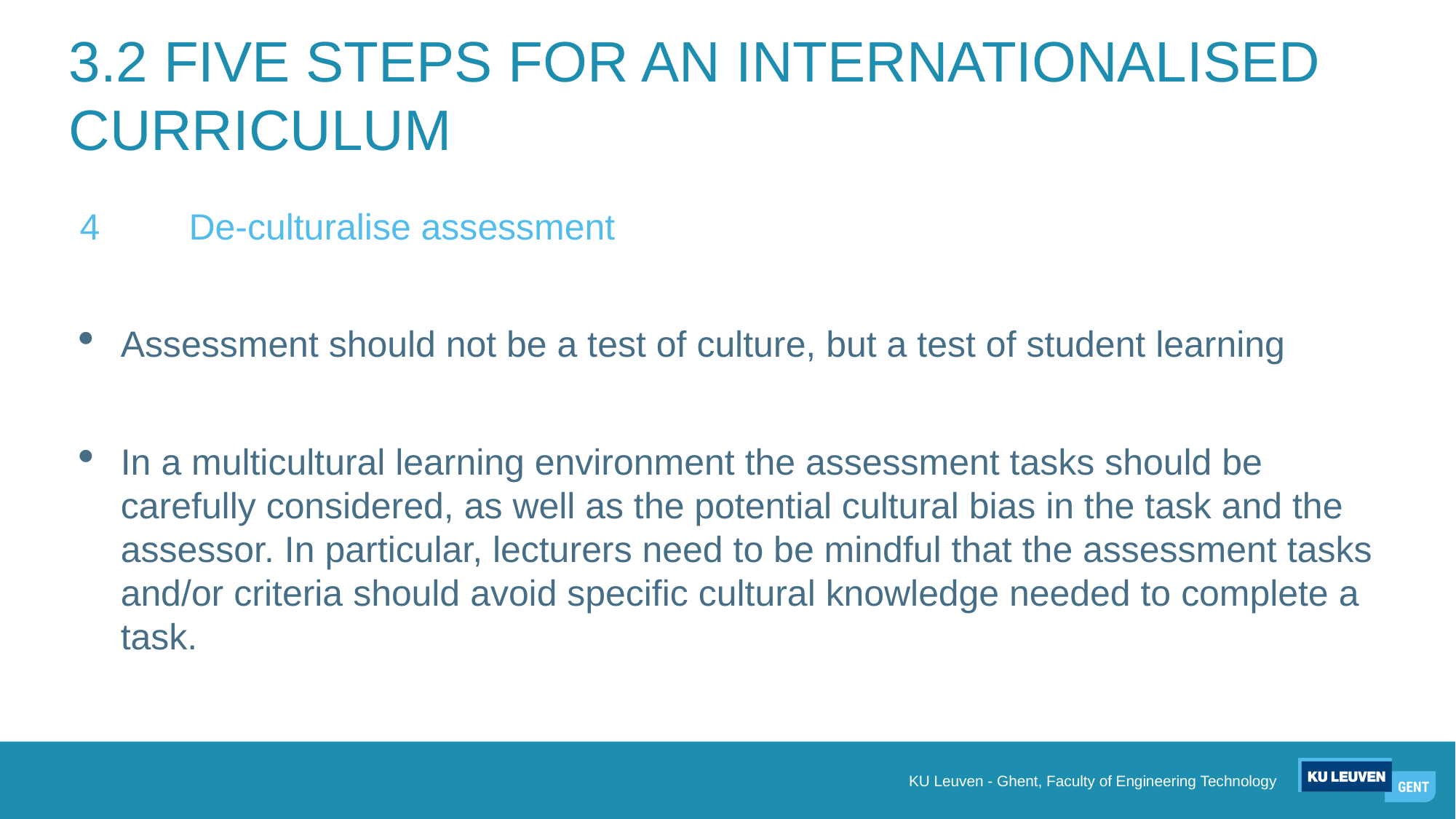

# 3.2 FIVE STEPS FOR AN INTERNATIONALISED CURRICULUM
4	De-culturalise assessment

Assessment should not be a test of culture, but a test of student learning

In a multicultural learning environment the assessment tasks should be carefully considered, as well as the potential cultural bias in the task and the assessor. In particular, lecturers need to be mindful that the assessment tasks and/or criteria should avoid specific cultural knowledge needed to complete a task.

KU Leuven - Ghent, Faculty of Engineering Technology